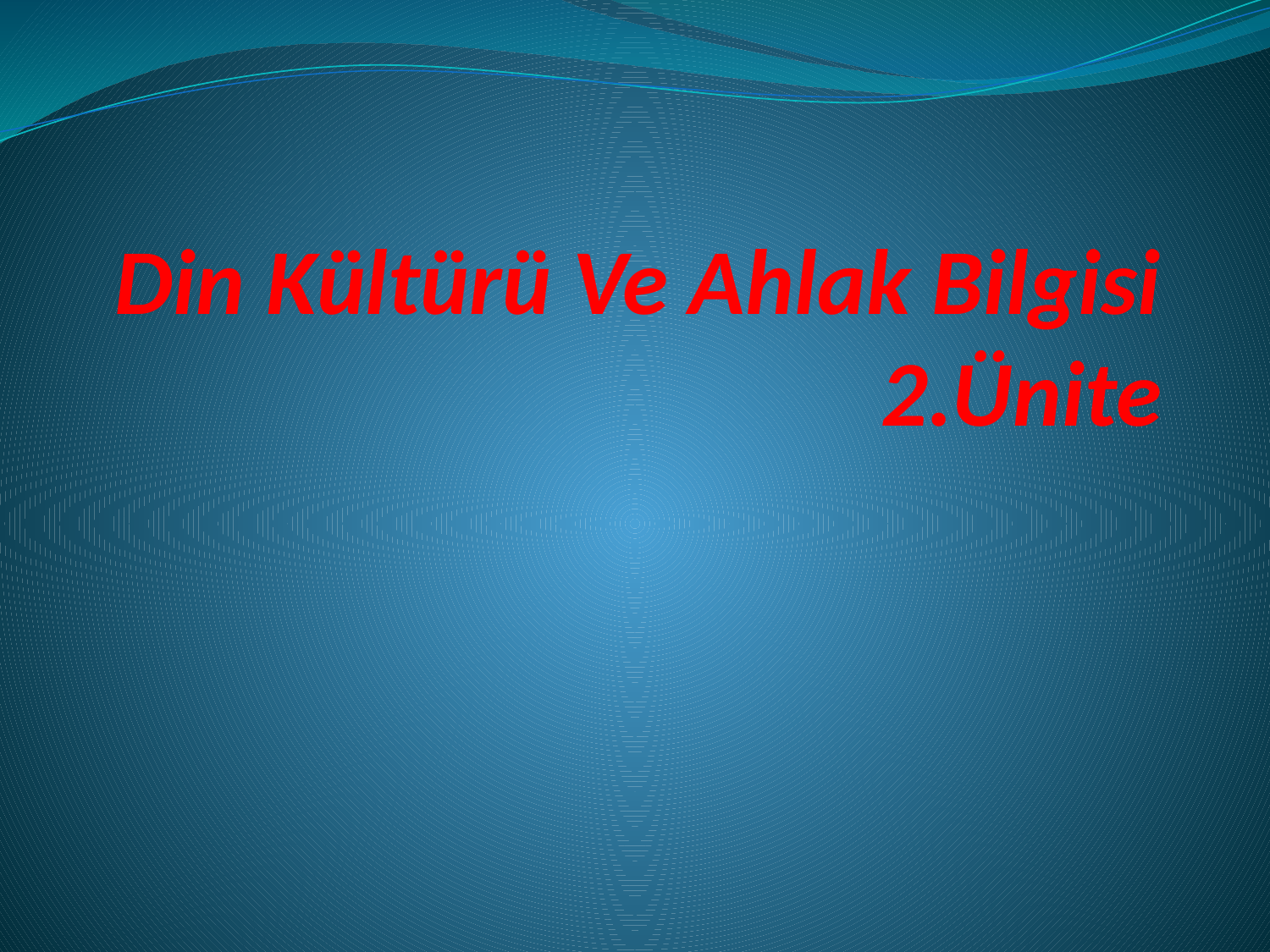

# Din Kültürü Ve Ahlak Bilgisi 2.Ünite